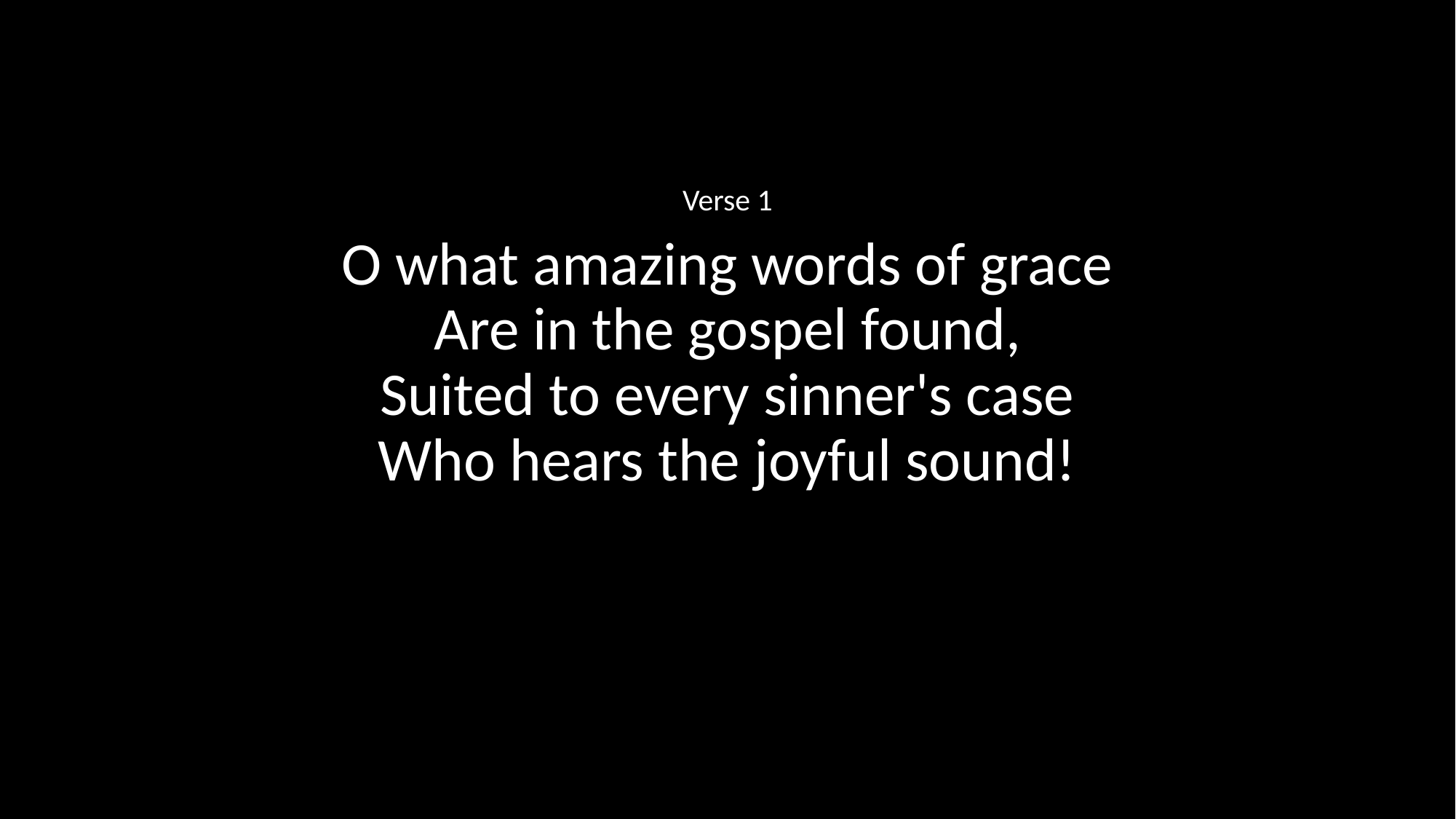

Verse 1
O what amazing words of grace
Are in the gospel found,
Suited to every sinner's case
Who hears the joyful sound!